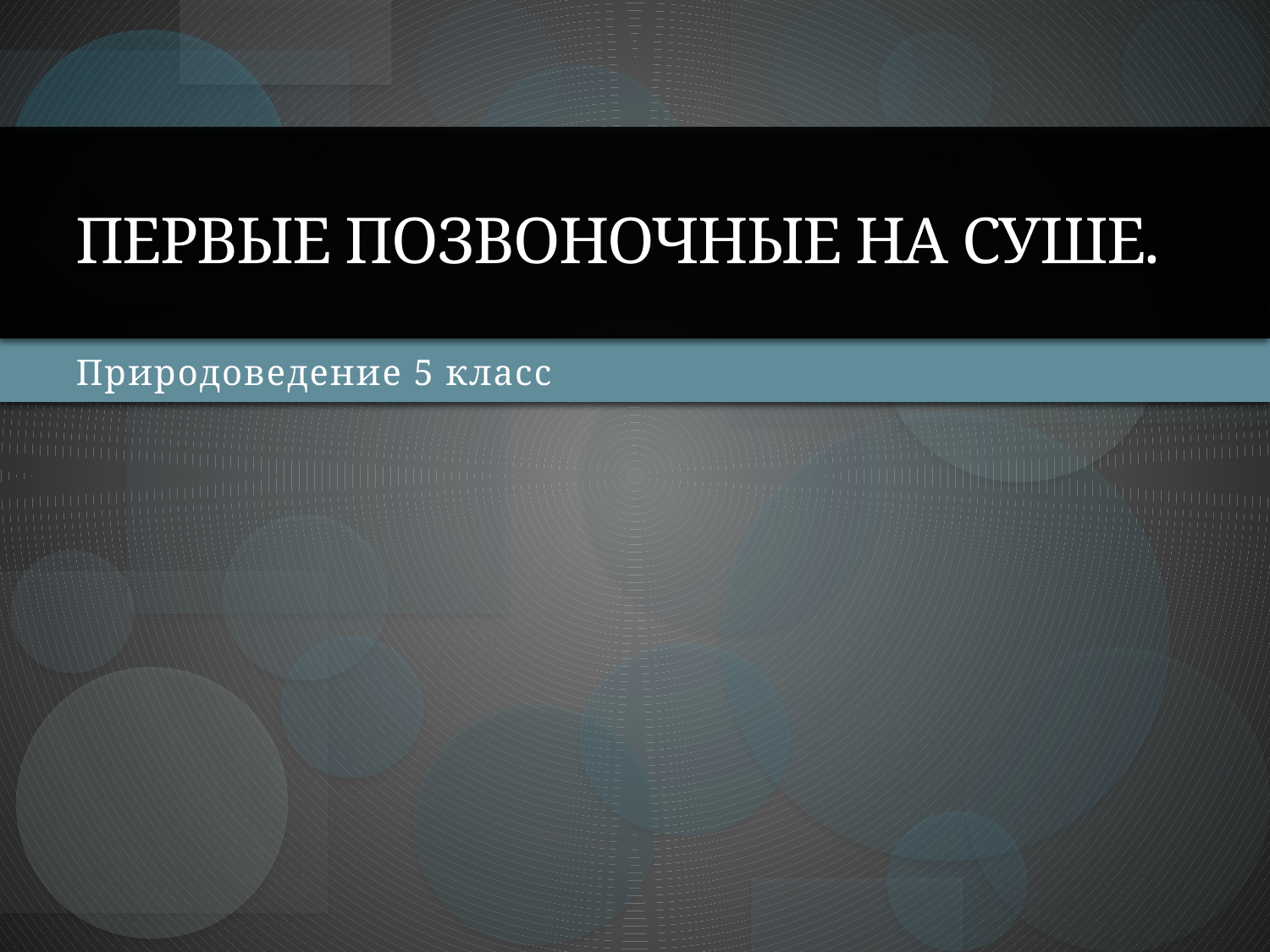

# Первые позвоночные на суше.
Природоведение 5 класс